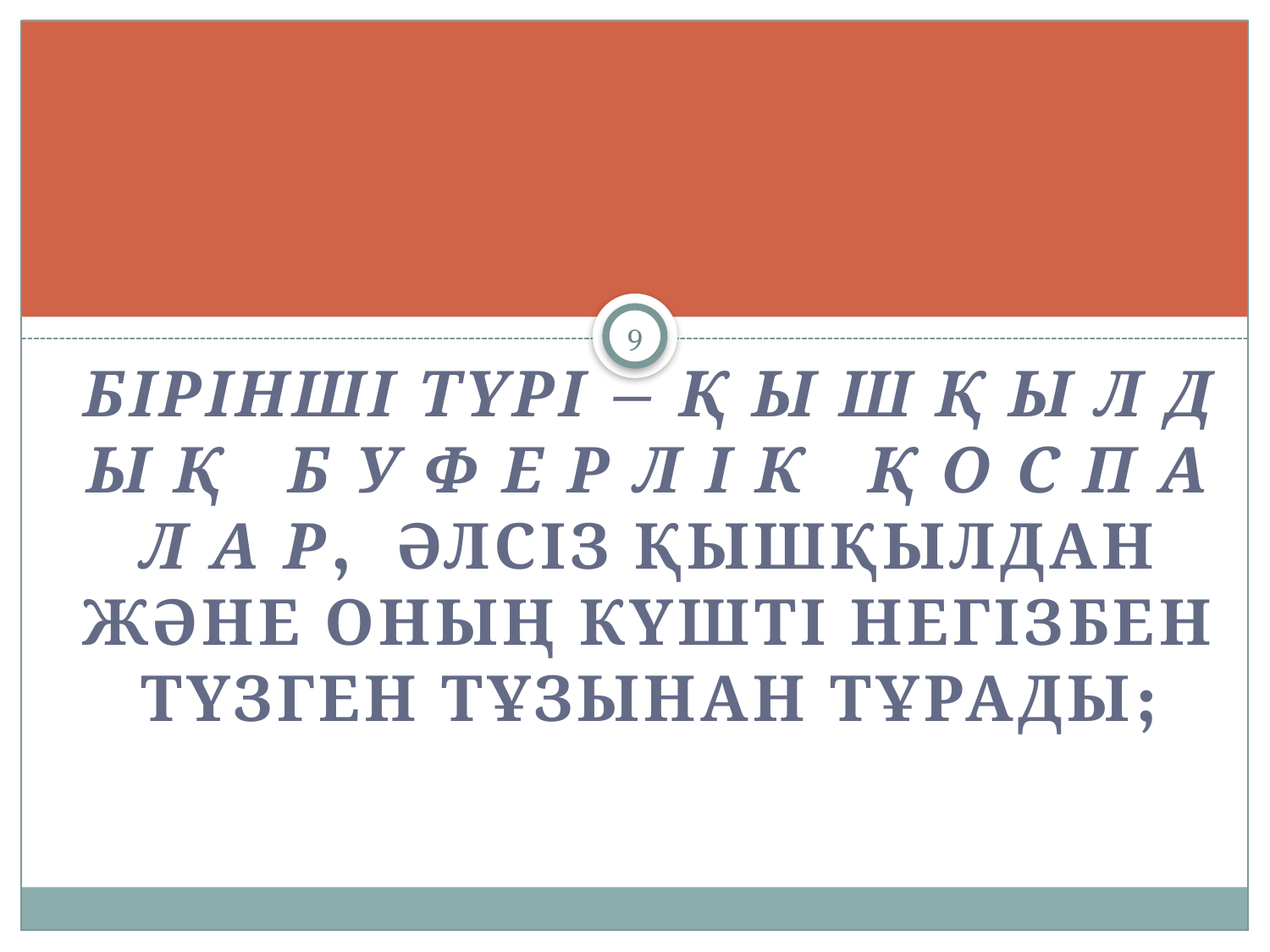

9
бірінші түрі – қ ы ш қ ы л д ы қ   б у ф е р л і к   қ о с п а л а р,  әлсіз қышқылдан және оның күшті негізбен түзген тұзынан тұрады;